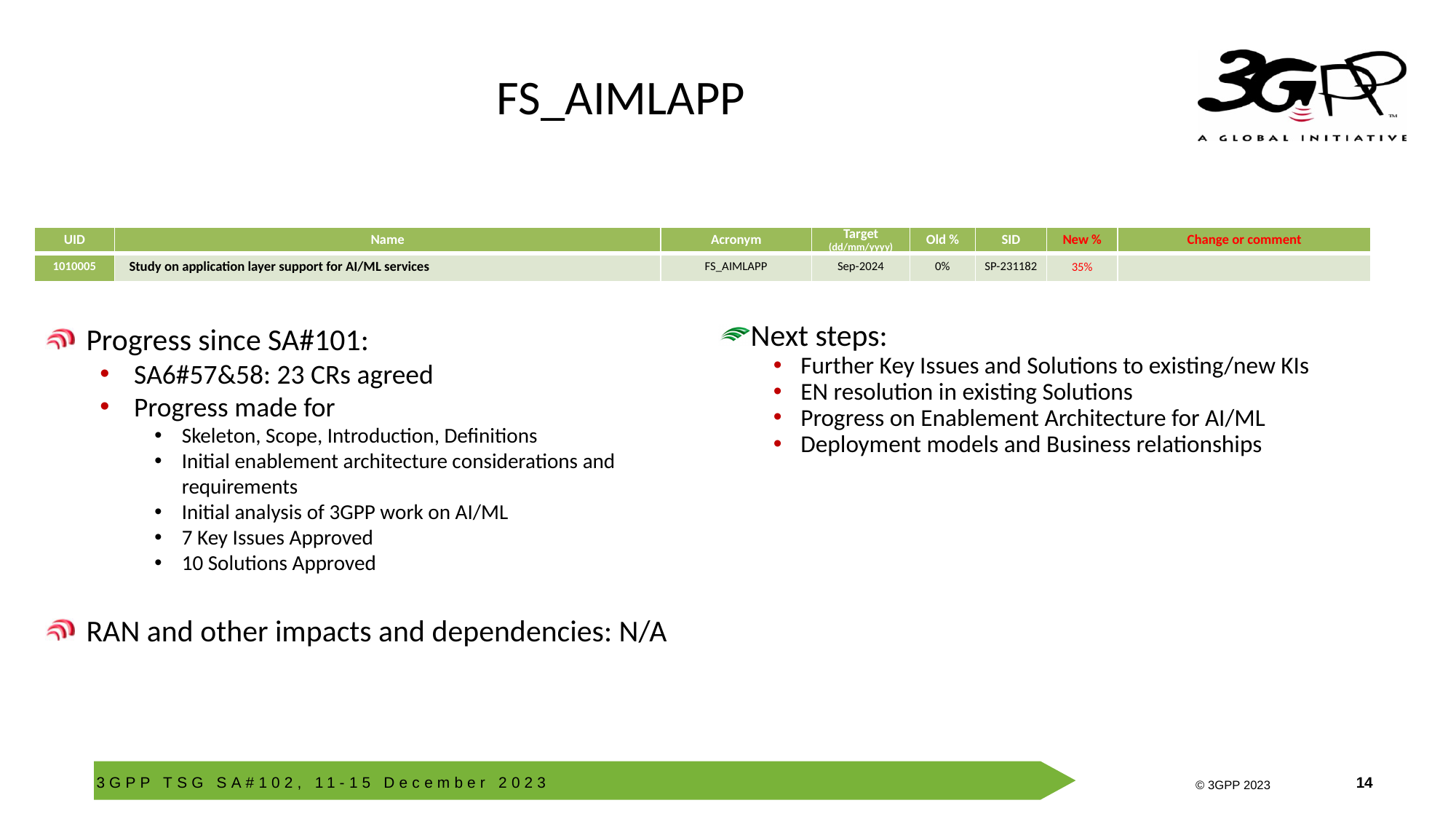

# FS_AIMLAPP
| UID | Name | Acronym | Target (dd/mm/yyyy) | Old % | SID | New % | Change or comment |
| --- | --- | --- | --- | --- | --- | --- | --- |
| 1010005 | Study on application layer support for AI/ML services | FS\_AIMLAPP | Sep-2024 | 0% | SP-231182 | 35% |  |
Progress since SA#101:
SA6#57&58: 23 CRs agreed
Progress made for
Skeleton, Scope, Introduction, Definitions
Initial enablement architecture considerations and requirements
Initial analysis of 3GPP work on AI/ML
7 Key Issues Approved
10 Solutions Approved

RAN and other impacts and dependencies: N/A

Next steps:
Further Key Issues and Solutions to existing/new KIs
EN resolution in existing Solutions
Progress on Enablement Architecture for AI/ML
Deployment models and Business relationships